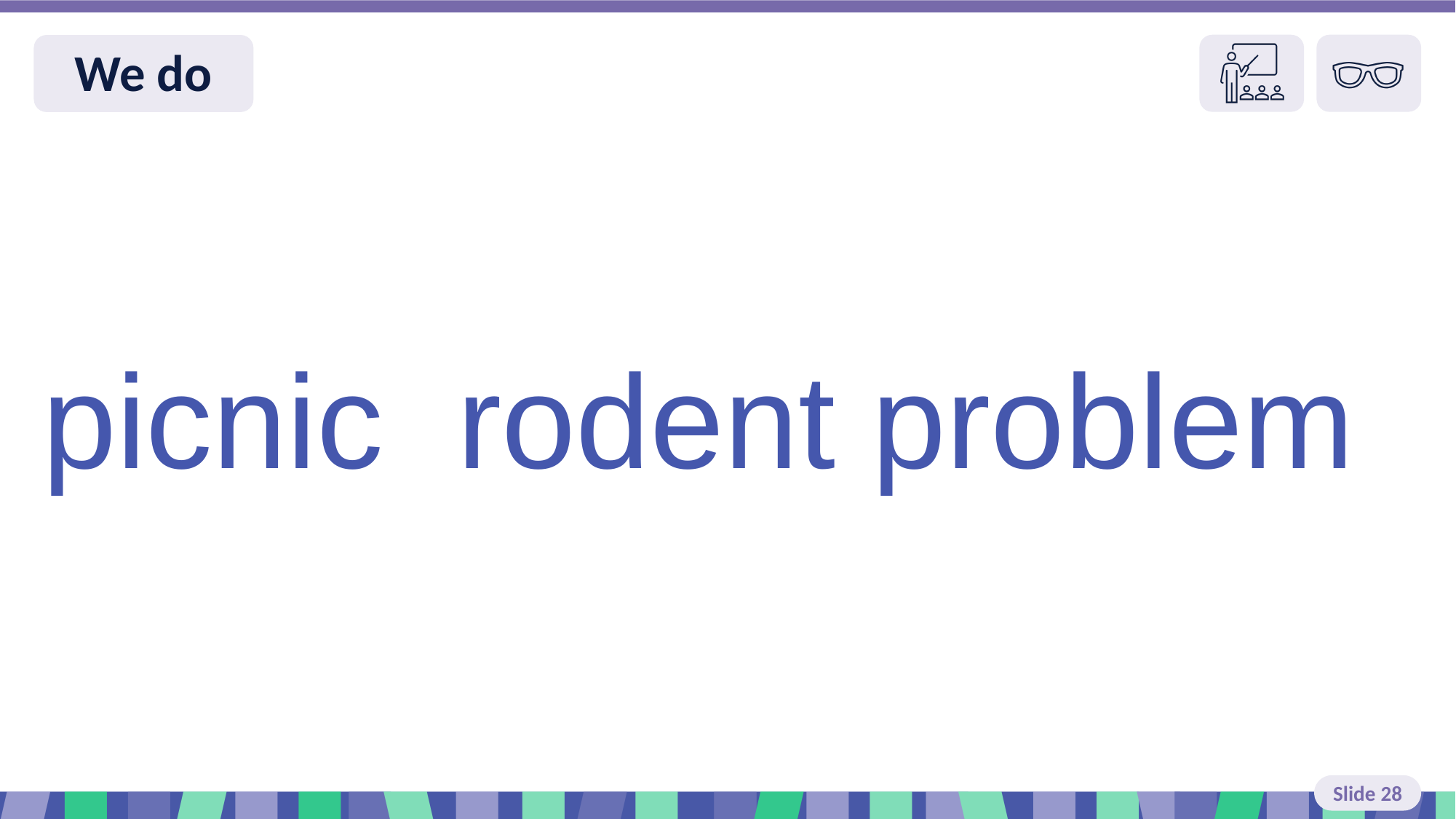

Slide 28 We do read
picnic  rodent problem